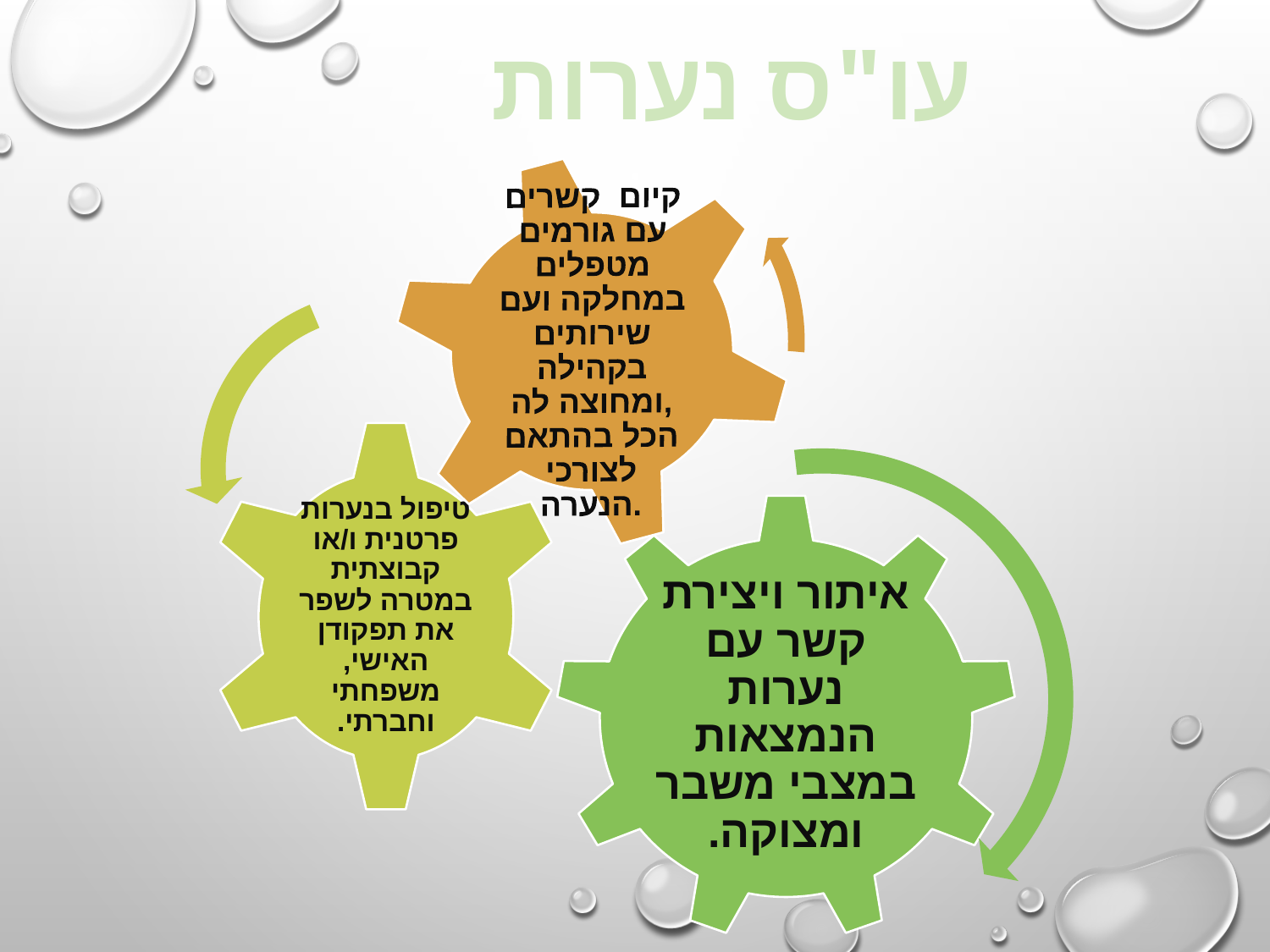

עו"ס נערות
איתור ויצירת קשר עם נערות הנמצאות במצבי משבר ומצוקה.
טיפול בנערות פרטנית ו/או קבוצתית במטרה לשפר את תפקודן האישי, משפחתי וחברתי.
קיום  קשרים עם גורמים מטפלים במחלקה ועם שירותים בקהילה ומחוצה לה, הכל בהתאם לצורכי הנערה.